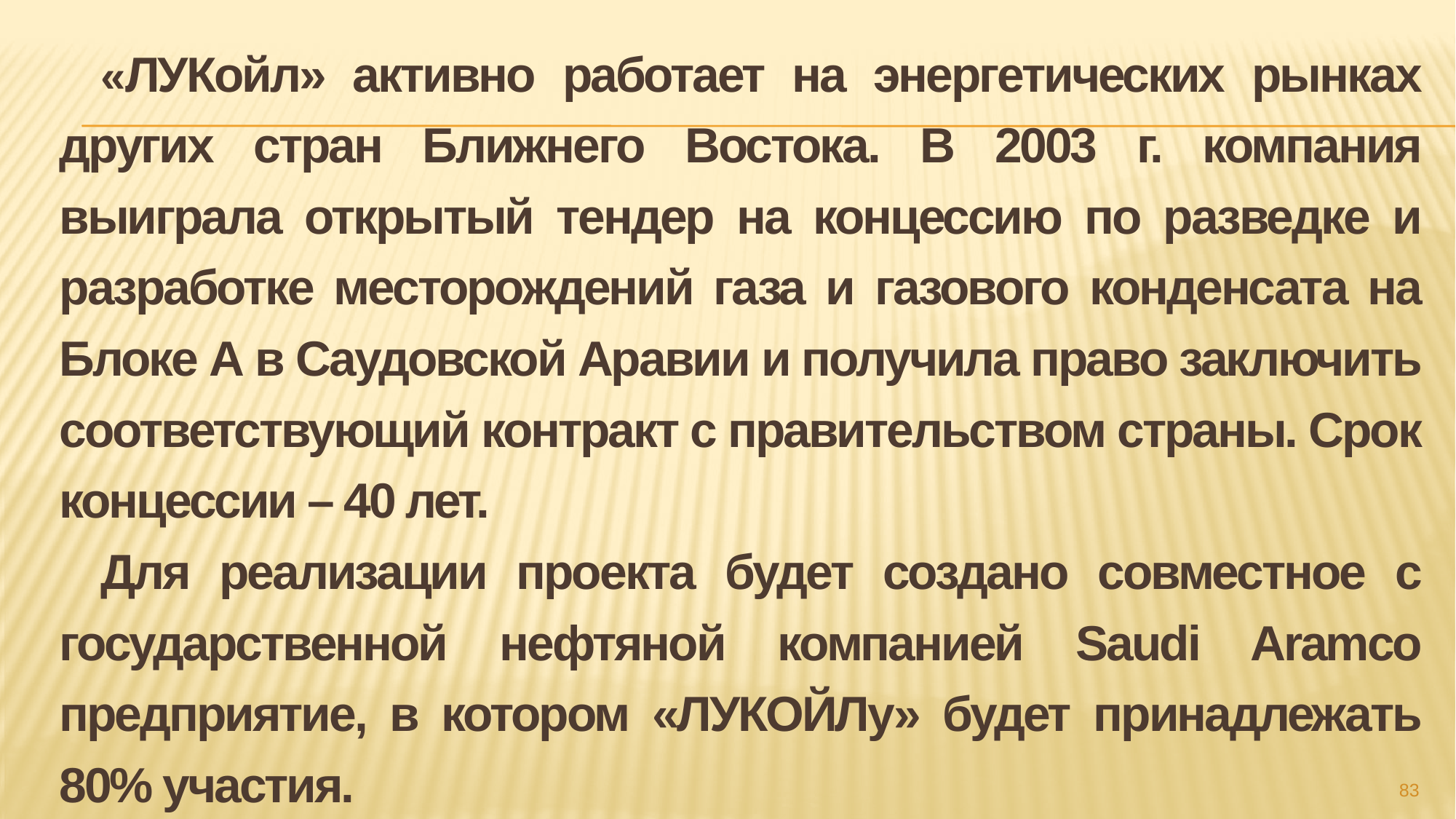

«ЛУКойл» активно работает на энергетических рынках других стран Ближнего Востока. В 2003 г. компания выиграла открытый тендер на концессию по разведке и разработке месторождений газа и газового конденсата на Блоке А в Саудовской Аравии и получила право заключить соответствующий контракт с правительством страны. Срок концессии – 40 лет.
Для реализации проекта будет создано совместное с государственной нефтяной компанией Saudi Aramco предприятие, в котором «ЛУКОЙЛу» будет принадлежать 80% участия.
#
83